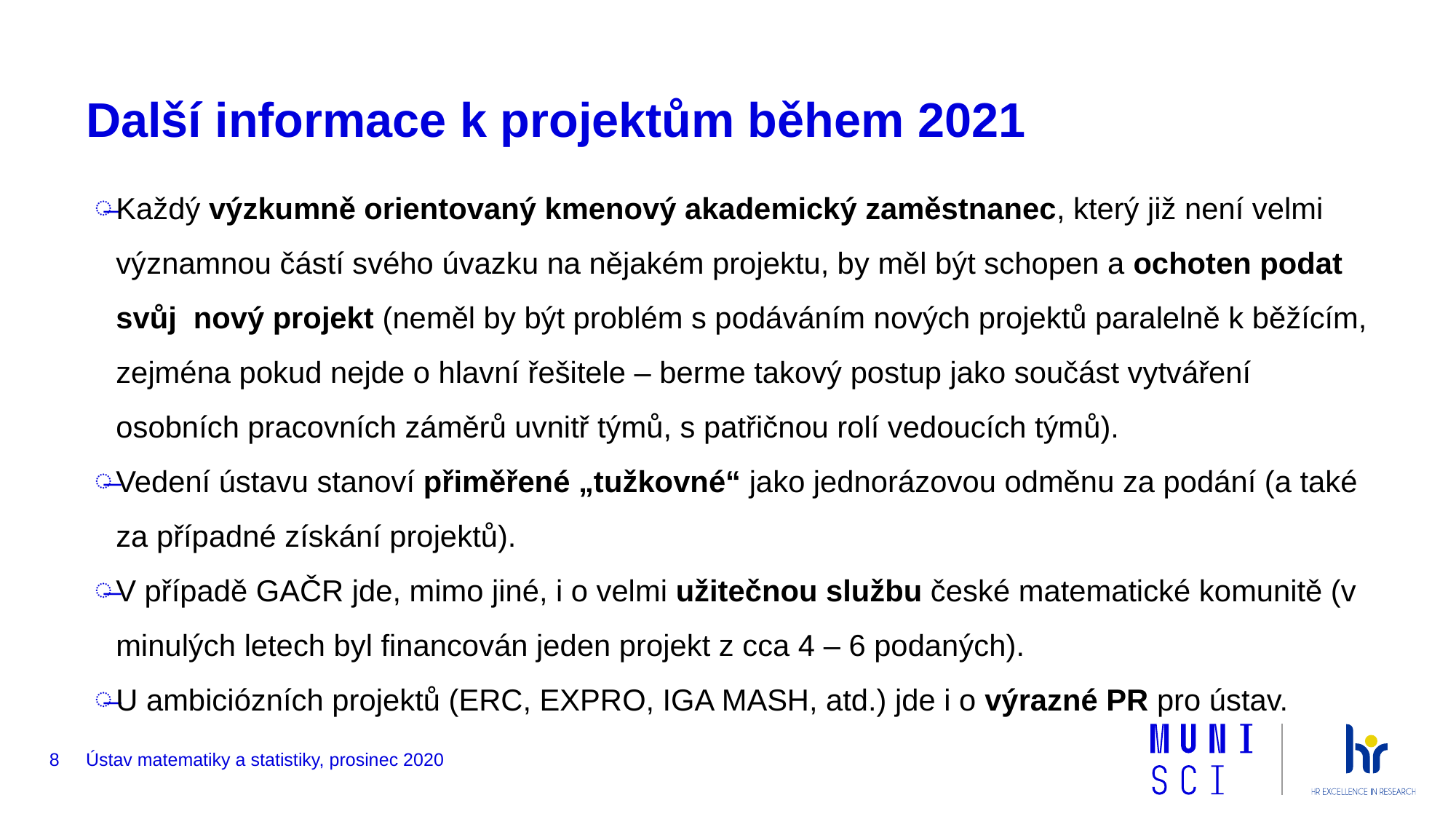

# Další informace k projektům během 2021
Každý výzkumně orientovaný kmenový akademický zaměstnanec, který již není velmi významnou částí svého úvazku na nějakém projektu, by měl být schopen a ochoten podat svůj  nový projekt (neměl by být problém s podáváním nových projektů paralelně k běžícím, zejména pokud nejde o hlavní řešitele – berme takový postup jako součást vytváření osobních pracovních záměrů uvnitř týmů, s patřičnou rolí vedoucích týmů).
Vedení ústavu stanoví přiměřené „tužkovné“ jako jednorázovou odměnu za podání (a také za případné získání projektů).
V případě GAČR jde, mimo jiné, i o velmi užitečnou službu české matematické komunitě (v minulých letech byl financován jeden projekt z cca 4 – 6 podaných).
U ambiciózních projektů (ERC, EXPRO, IGA MASH, atd.) jde i o výrazné PR pro ústav.
8
Ústav matematiky a statistiky, prosinec 2020